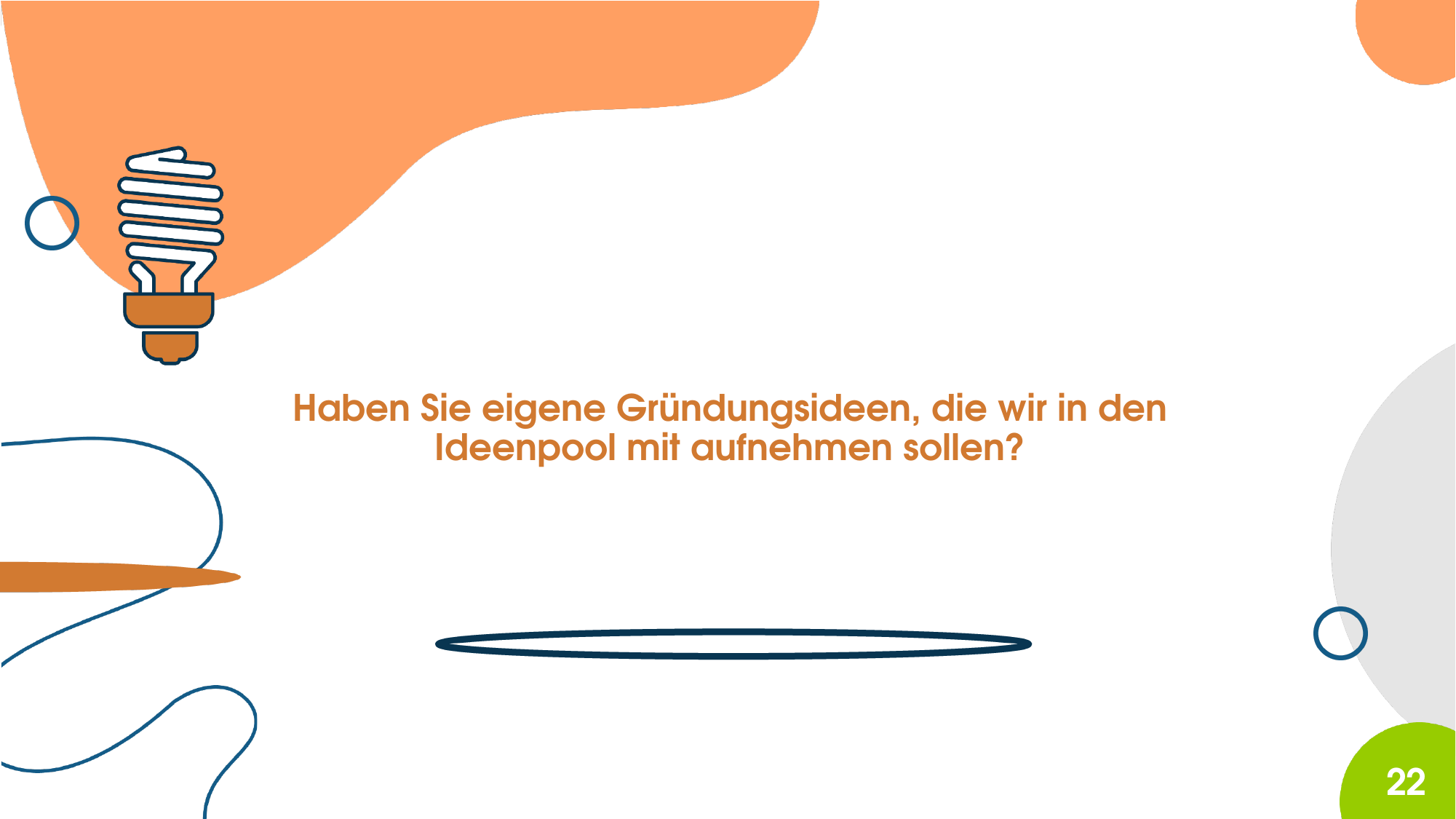

Haben Sie eigene Gründungsideen, die wir in den Ideenpool mit aufnehmen sollen?

22